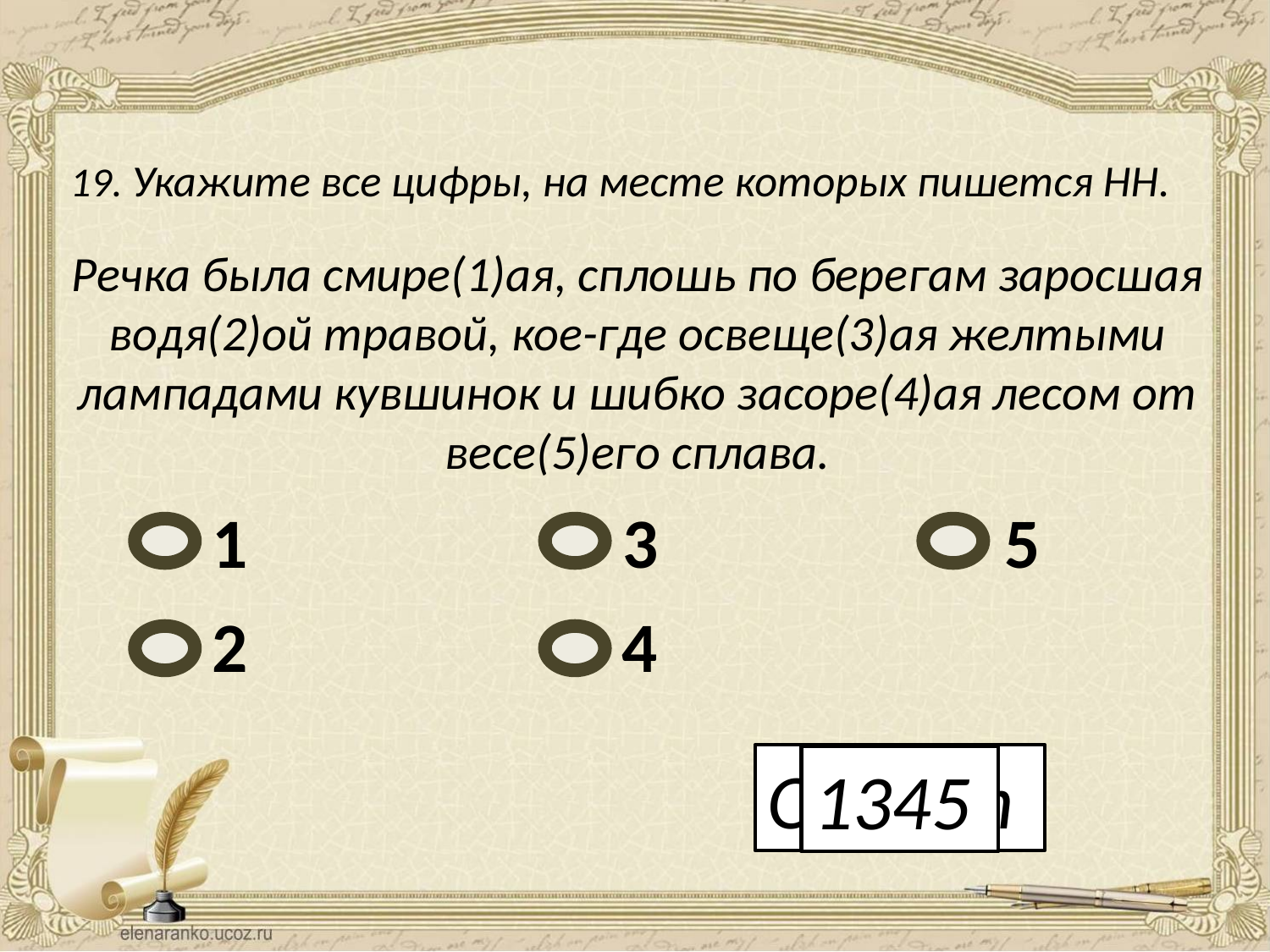

19. Укажите все цифры, на месте которых пишется НН.
Речка была смире(1)ая, сплошь по берегам заросшая водя(2)ой травой, кое-где освеще(3)ая желтыми лампадами кувшинок и шибко засоре(4)ая лесом от весе(5)его сплава.
1
3
5

2
4

Ответ
1345